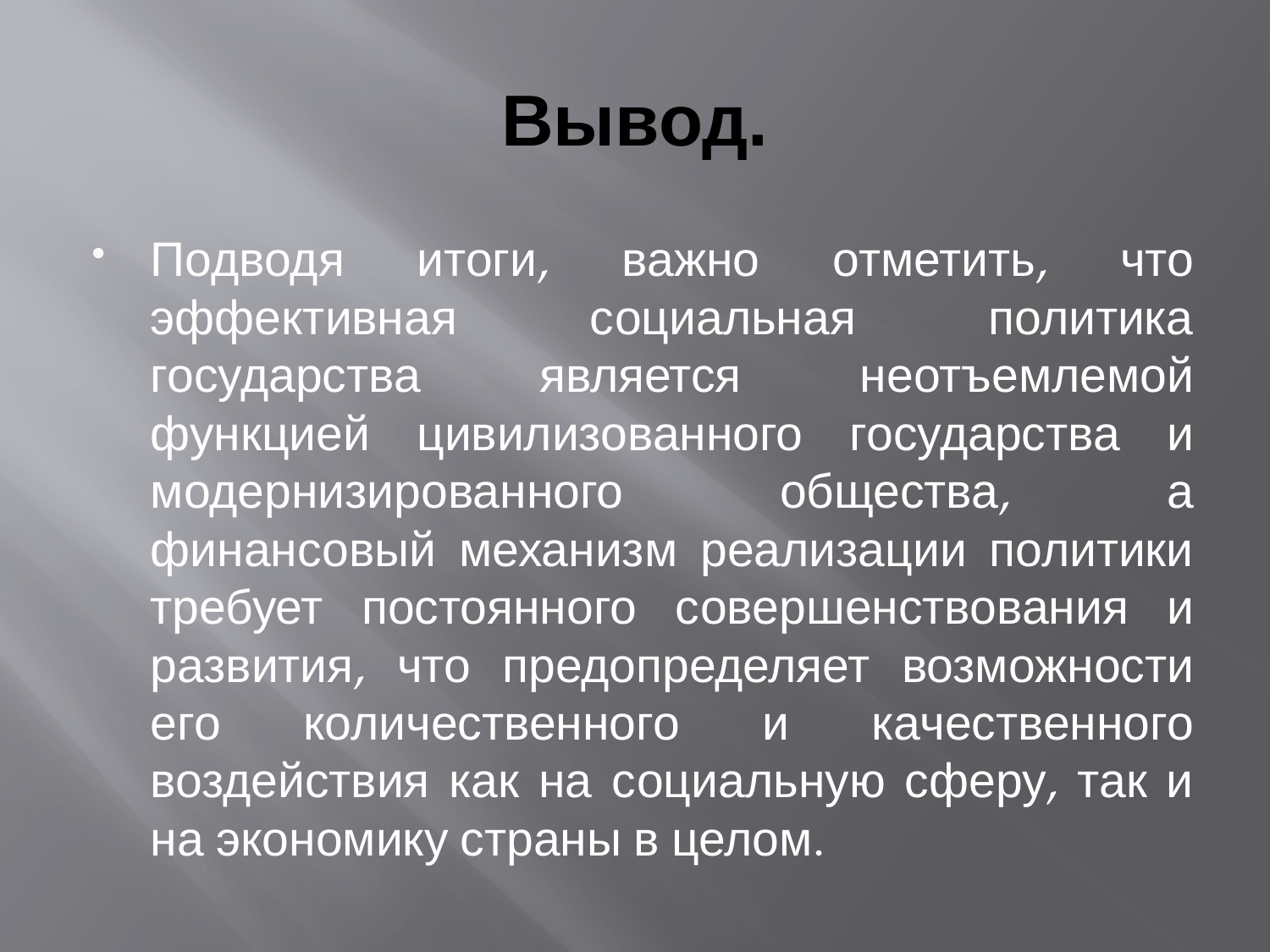

# Вывод.
Подводя итоги, важно отметить, что эффективная социальная политика государства является неотъемлемой функцией цивилизованного государства и модернизированного общества, а финансовый механизм реализации политики требует постоянного совершенствования и развития, что предопределяет возможности его количественного и качественного воздействия как на социальную сферу, так и на экономику страны в целом.